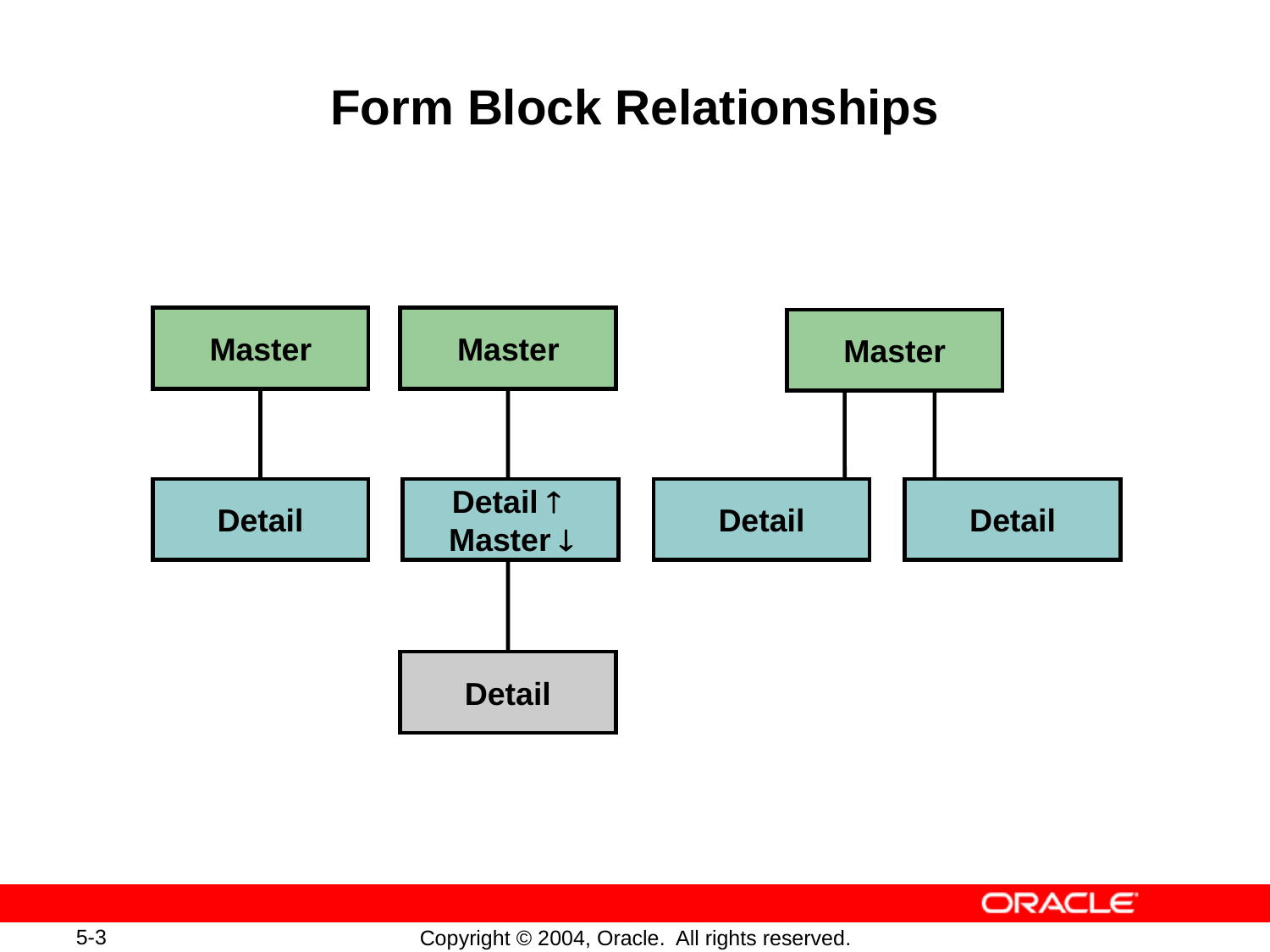

# Form Block Relationships
Master
Master
Master

Detail
Detail ↑
Master ↓
Detail
Detail

Detail